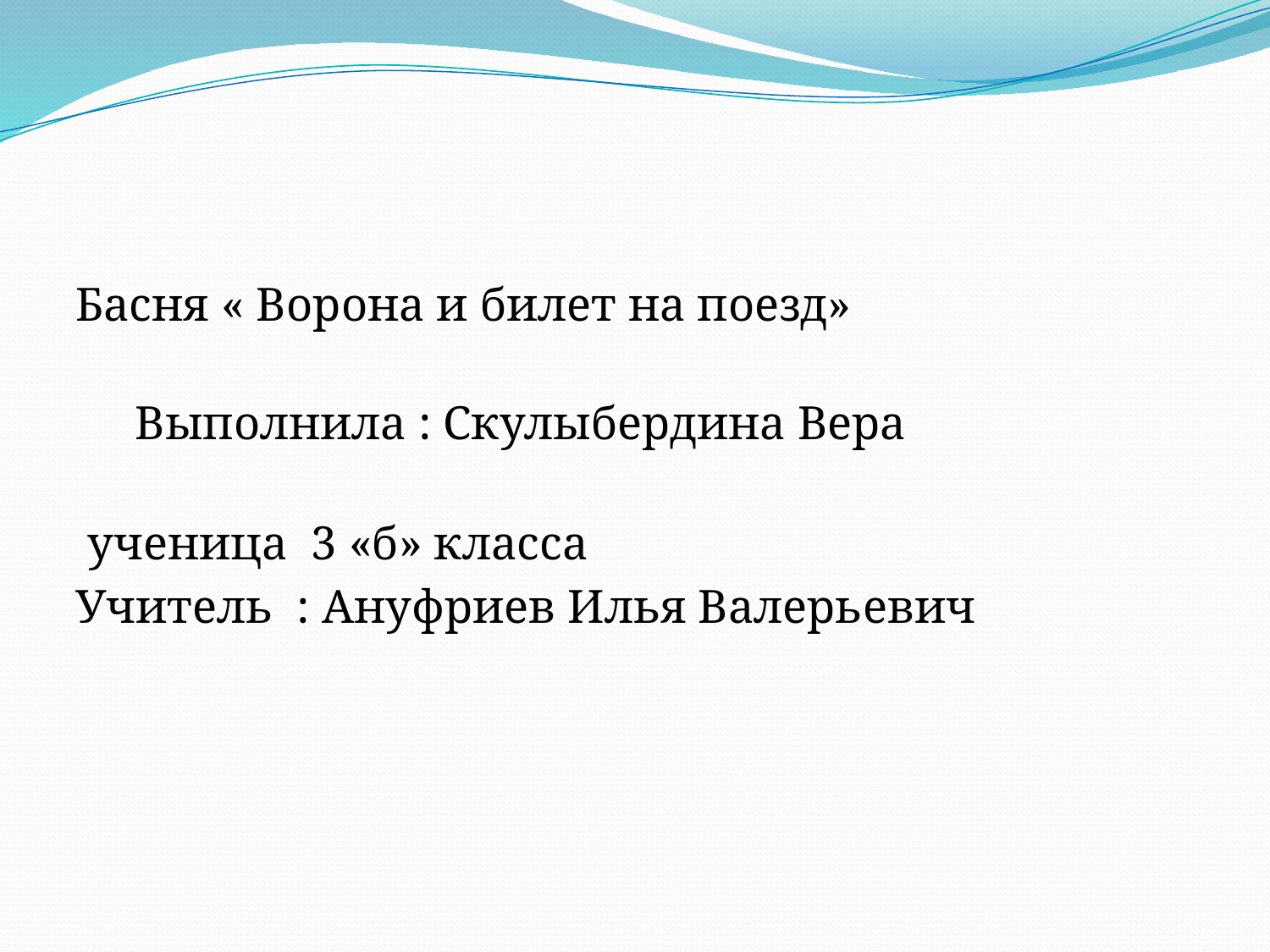

#
Басня « Ворона и билет на поезд»
                                                                                                    Выполнила : Скулыбердина Вера
                                                                                                ученица  3 «б» класса
Учитель  : Ануфриев Илья Валерьевич